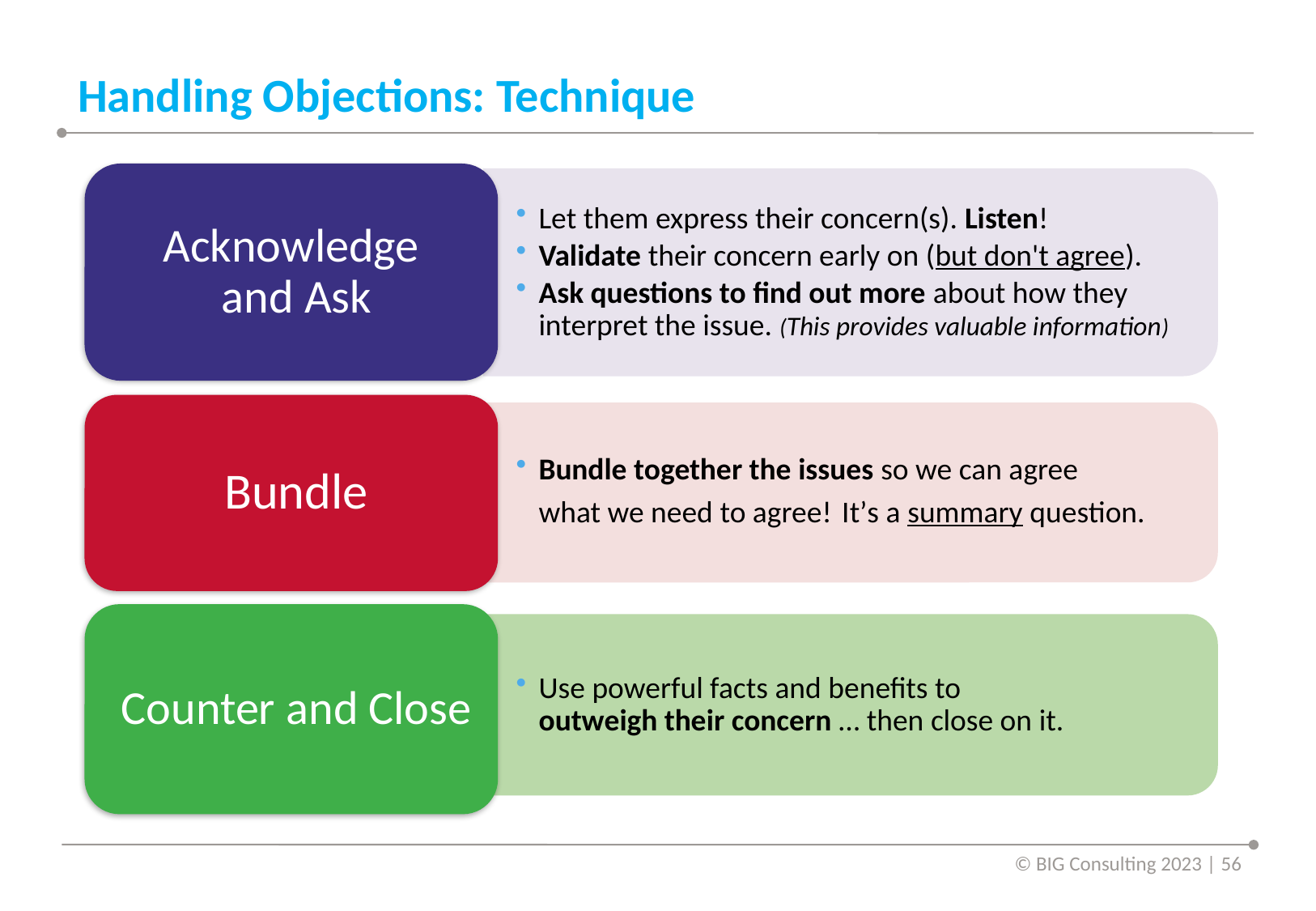

# Handling Objections: Technique
Let them express their concern(s). Listen!
Validate their concern early on (but don't agree).
Ask questions to find out more about how they interpret the issue. (This provides valuable information)
Acknowledge
and Ask
Bundle together the issues so we can agree
what we need to agree! It’s a summary question.
Bundle
Use powerful facts and benefits to
outweigh their concern … then close on it.
Counter and Close